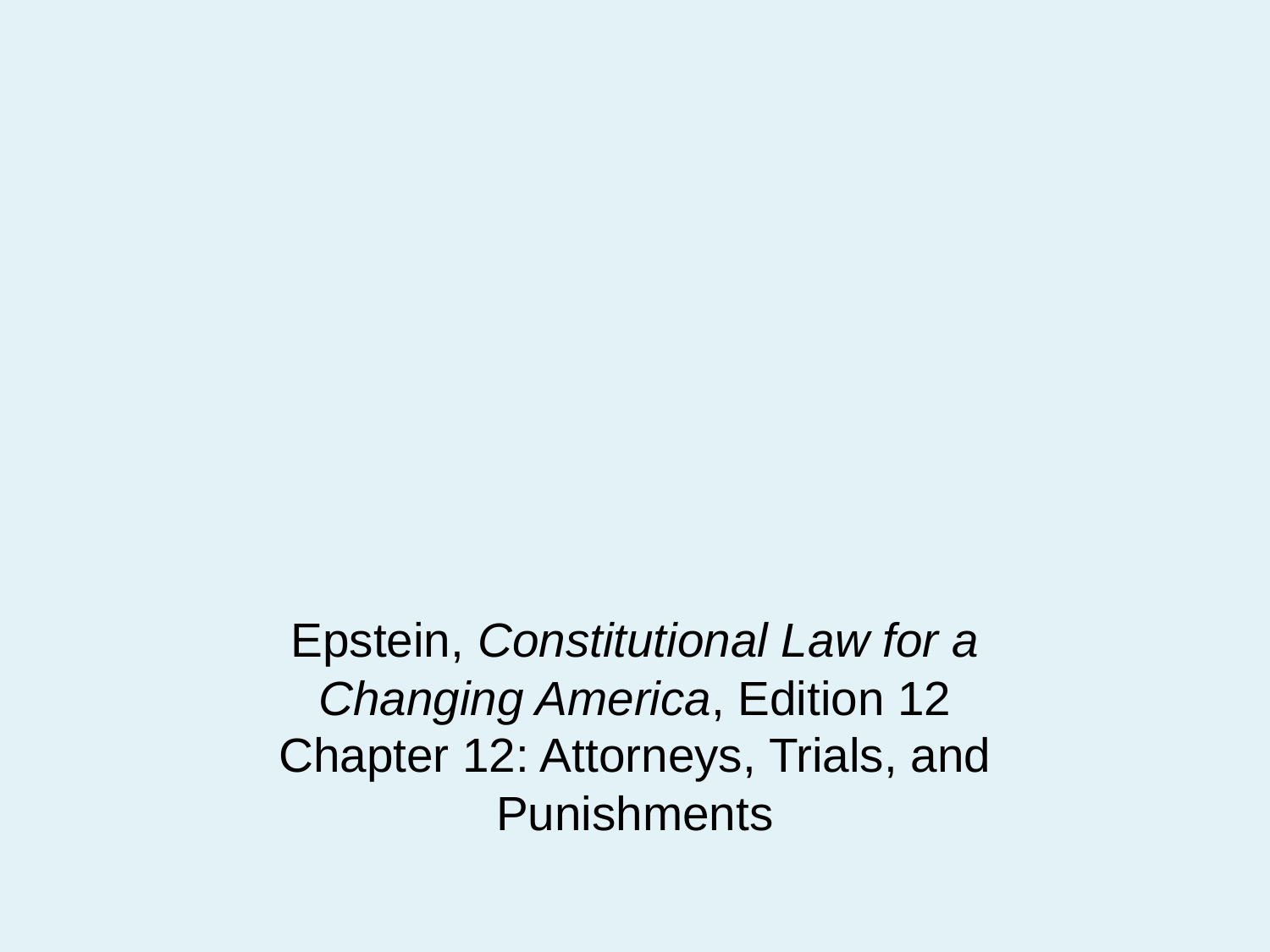

# Epstein, Constitutional Law for a Changing America, Edition 12 Chapter 12: Attorneys, Trials, and Punishments